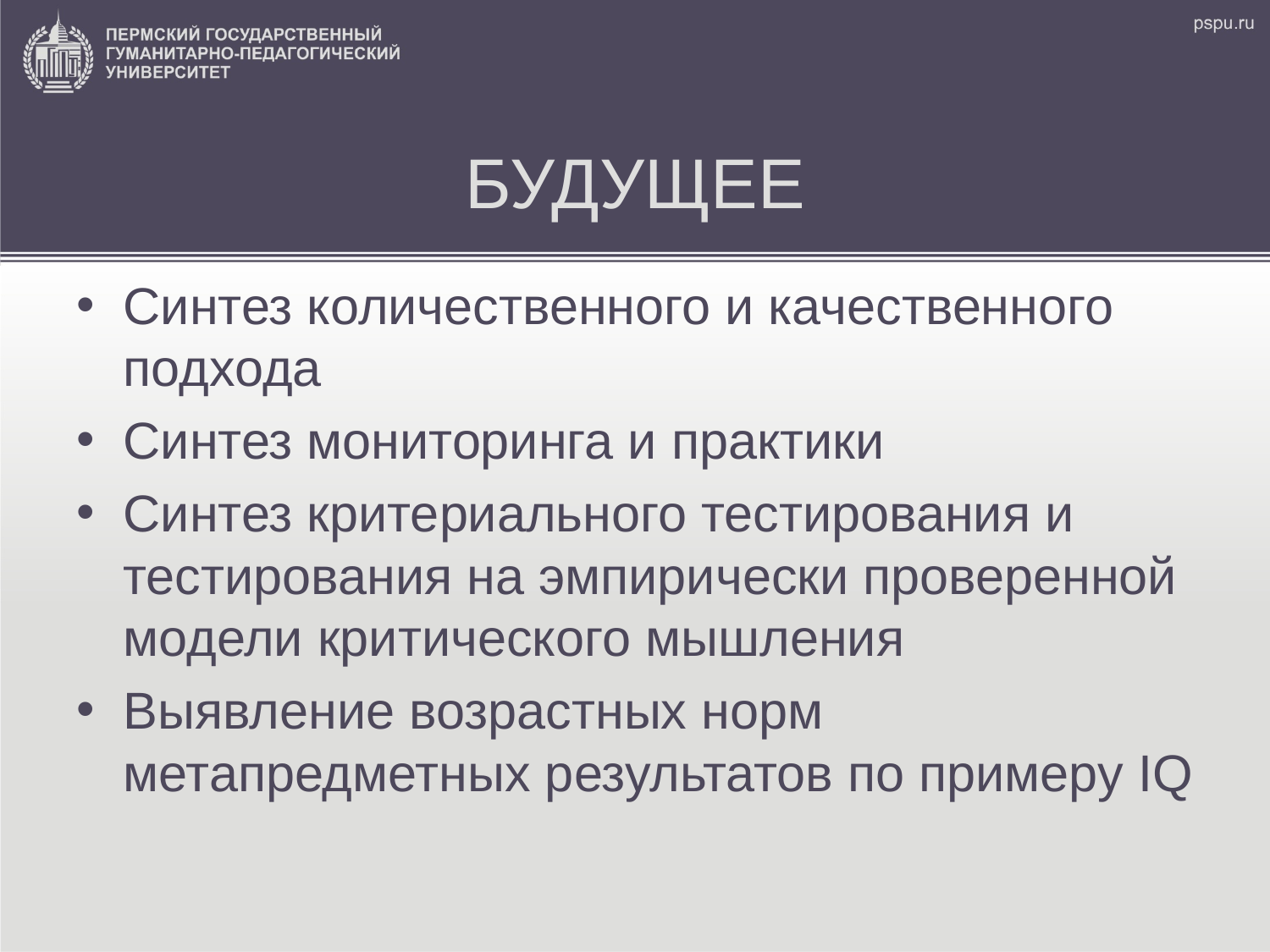

# БУДУЩЕЕ
Синтез количественного и качественного подхода
Синтез мониторинга и практики
Синтез критериального тестирования и тестирования на эмпирически проверенной модели критического мышления
Выявление возрастных норм метапредметных результатов по примеру IQ